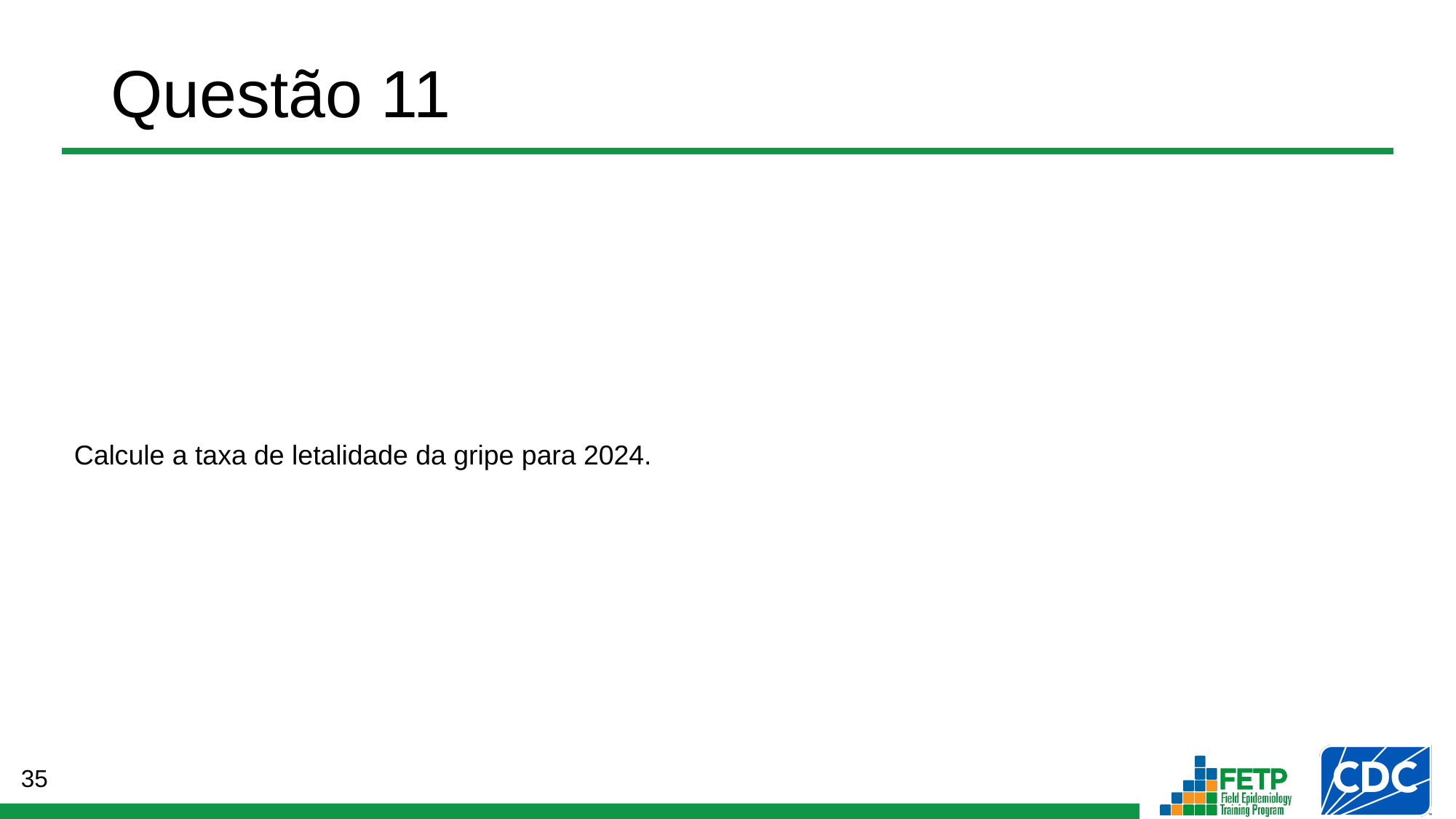

# Questão 11
Calcule a taxa de letalidade da gripe para 2024.